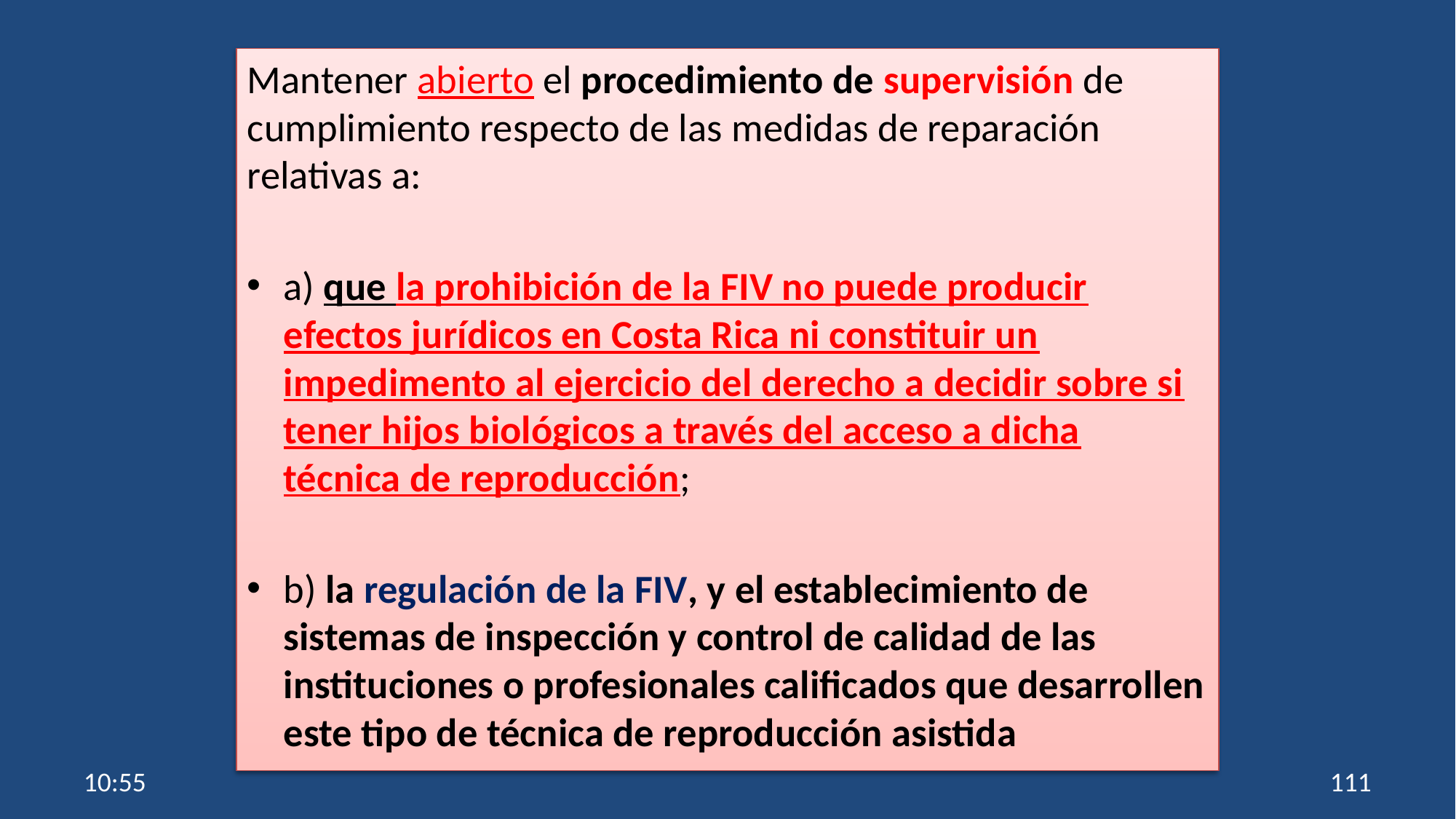

Mantener abierto el procedimiento de supervisión de cumplimiento respecto de las medidas de reparación relativas a:

a) que la prohibición de la FIV no puede producir efectos jurídicos en Costa Rica ni constituir un impedimento al ejercicio del derecho a decidir sobre si tener hijos biológicos a través del acceso a dicha técnica de reproducción;

b) la regulación de la FIV, y el establecimiento de sistemas de inspección y control de calidad de las instituciones o profesionales calificados que desarrollen este tipo de técnica de reproducción asistida

10:55
111